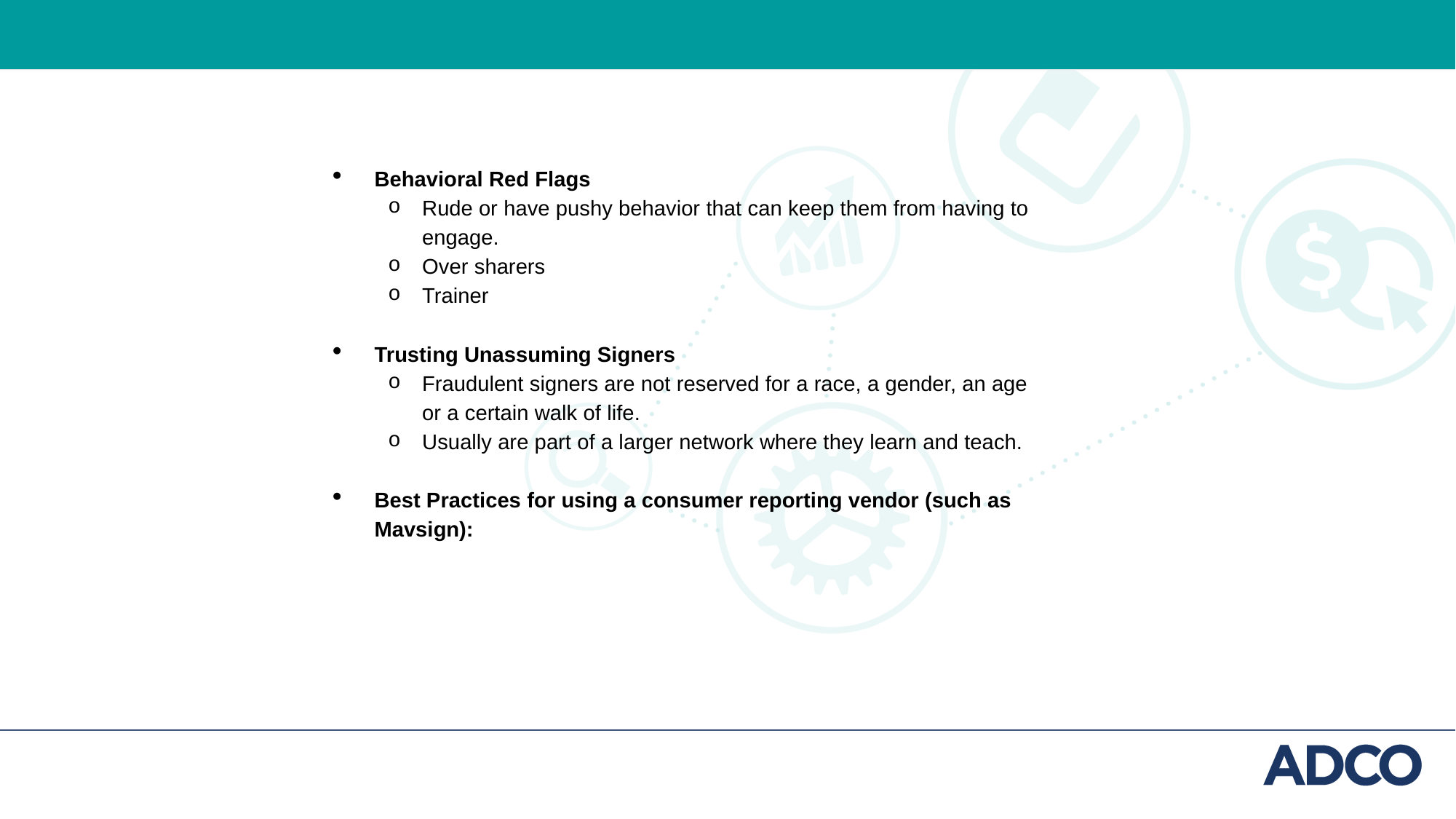

Behavioral Red Flags
Rude or have pushy behavior that can keep them from having to engage.
Over sharers
Trainer

Trusting Unassuming Signers
Fraudulent signers are not reserved for a race, a gender, an age or a certain walk of life.
Usually are part of a larger network where they learn and teach.

Best Practices for using a consumer reporting vendor (such as Mavsign):